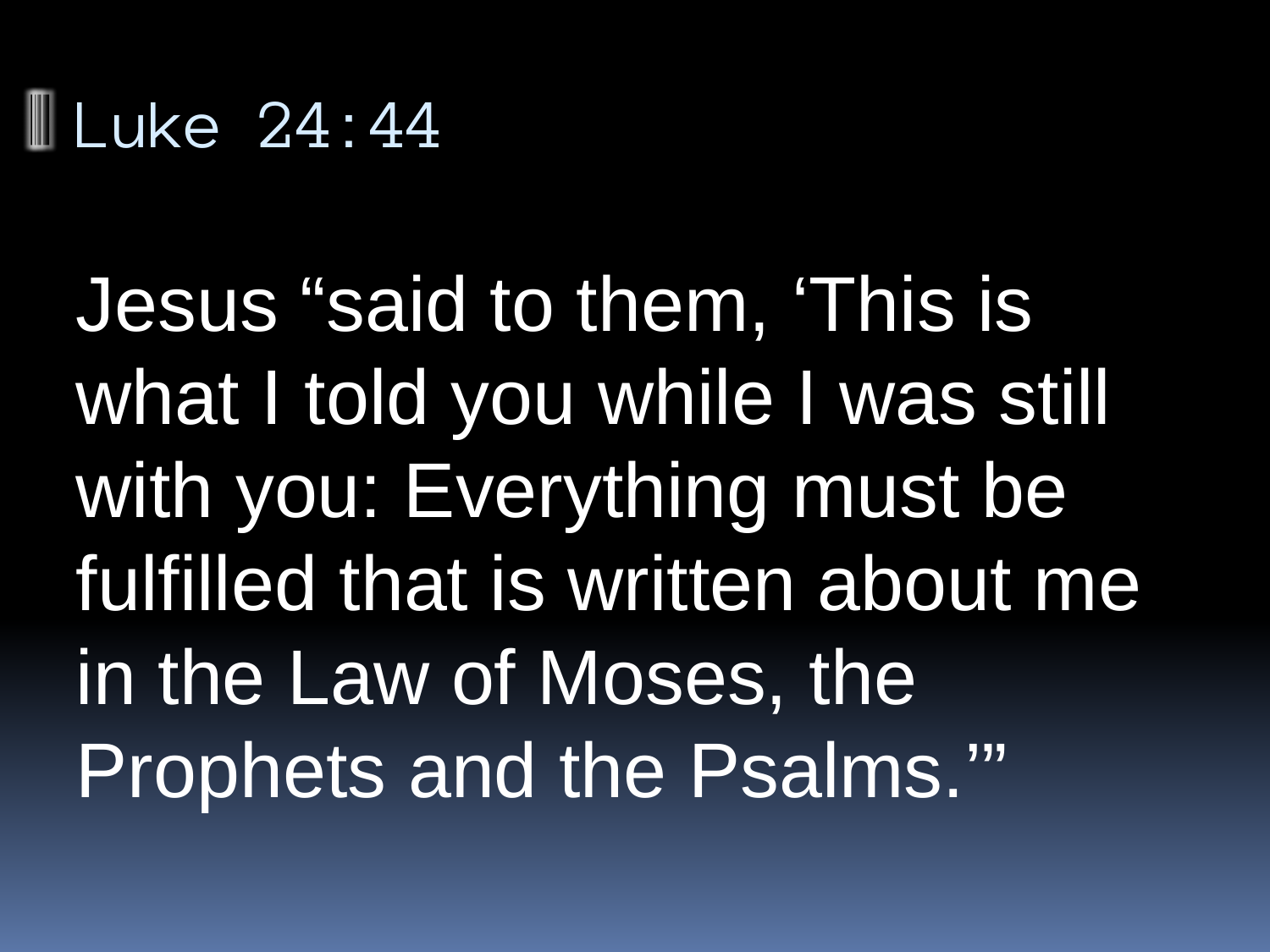

# Luke 24:44
Jesus “said to them, ‘This is what I told you while I was still with you: Everything must be fulfilled that is written about me in the Law of Moses, the Prophets and the Psalms.’”